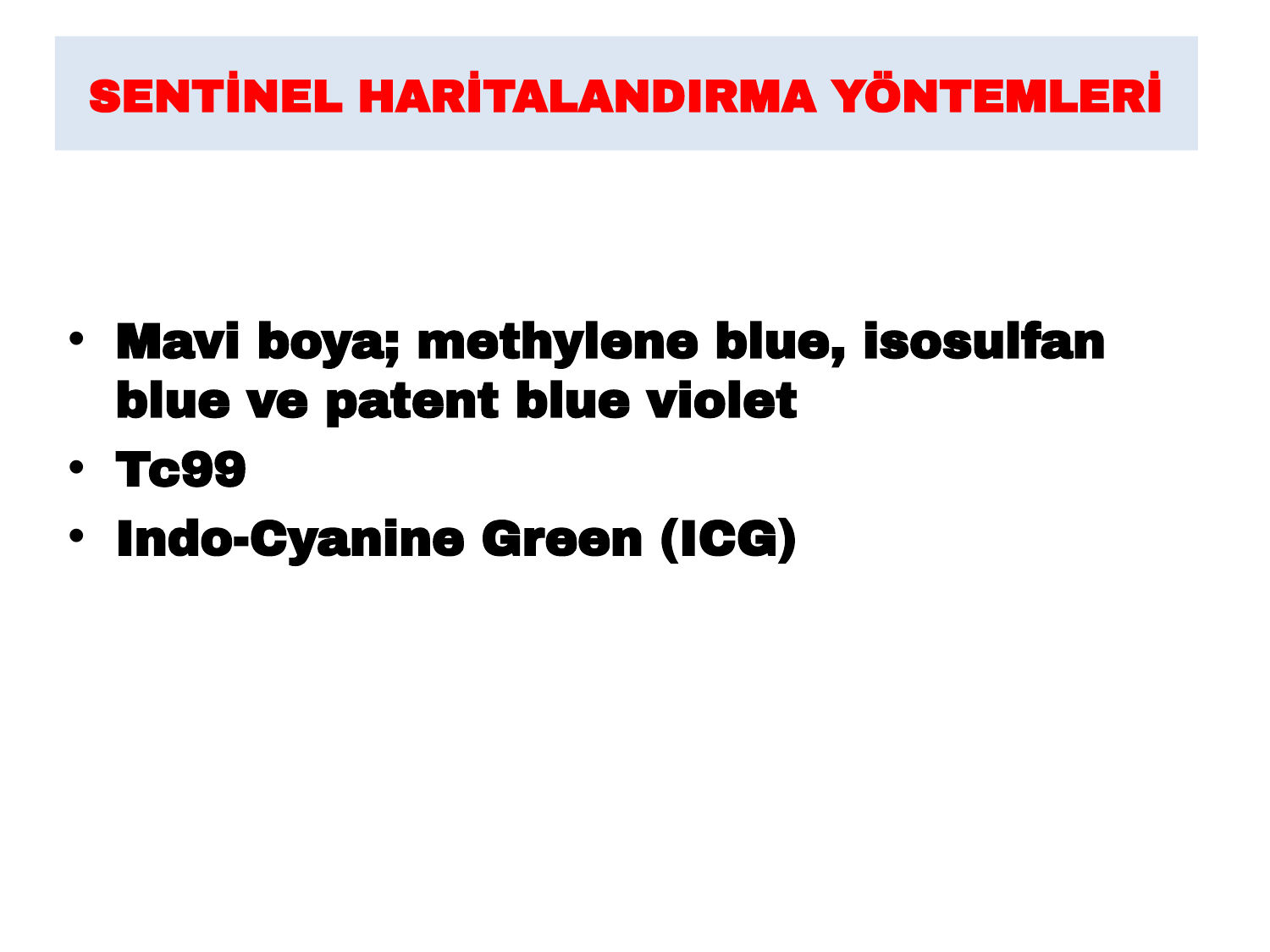

# SENTİNEL HARİTALANDIRMA YÖNTEMLERİ

Mavi boya; methylene blue, isosulfan blue ve patent blue violet
Tc99
Indo-Cyanine Green (ICG)